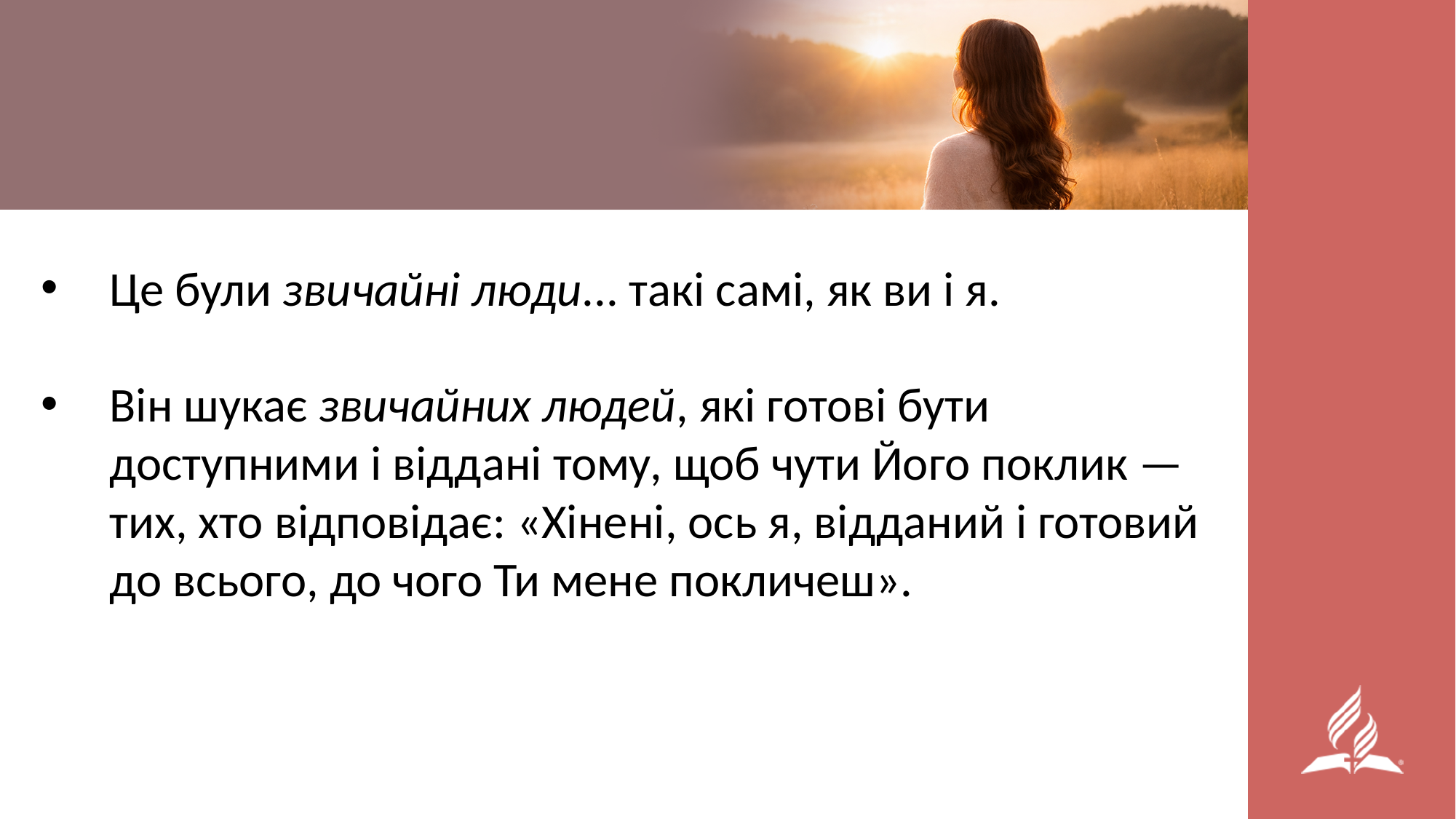

Це були звичайні люди... такі самі, як ви і я.

Він шукає звичайних людей, які готові бути доступними і віддані тому, щоб чути Його поклик — тих, хто відповідає: «Хінені, ось я, відданий і готовий до всього, до чого Ти мене покличеш».